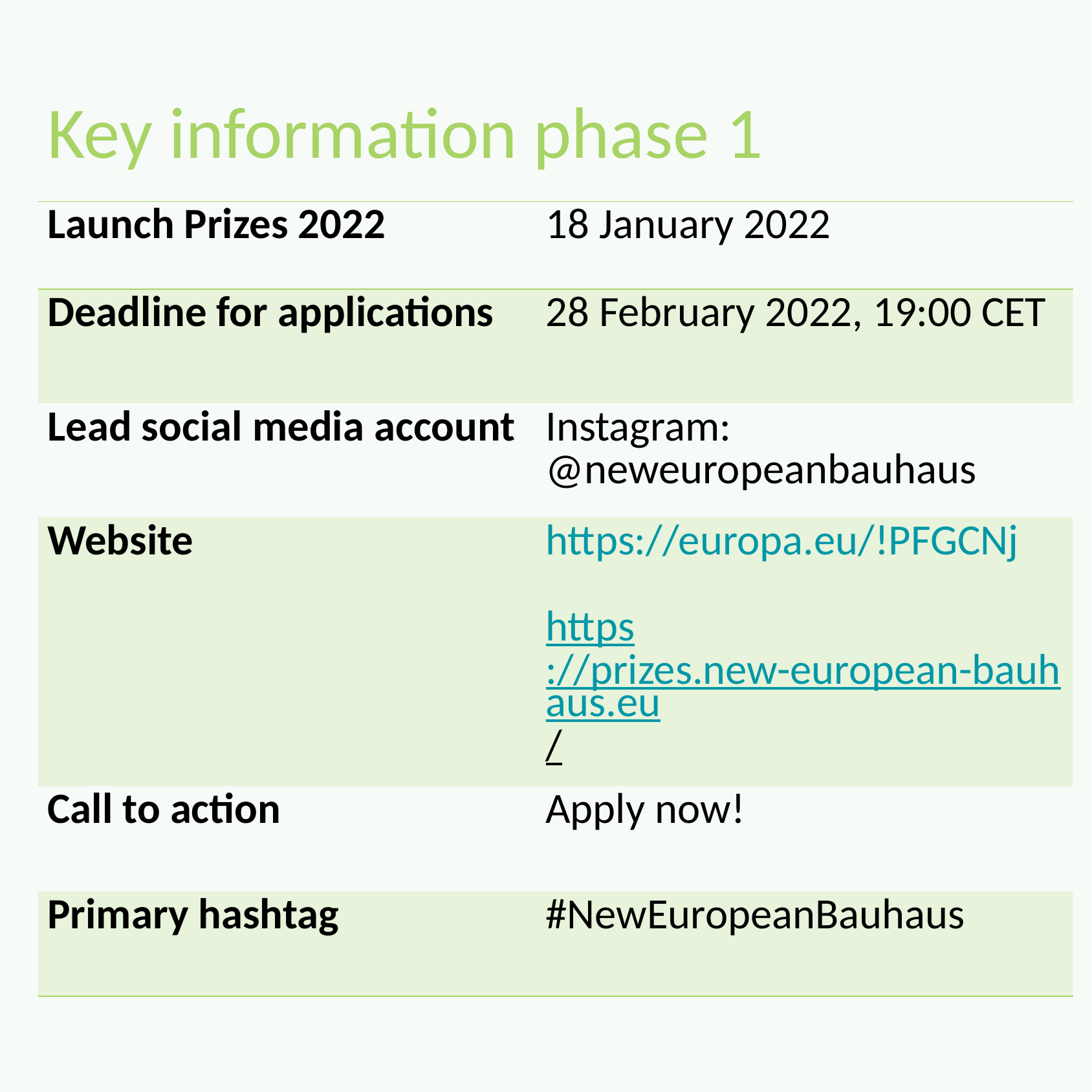

Key information phase 1
| Launch Prizes 2022 | 18 January 2022 |
| --- | --- |
| Deadline for applications | 28 February 2022, 19:00 CET |
| Lead social media account | Instagram: @neweuropeanbauhaus |
| Website | https://europa.eu/!PFGCNj https://prizes.new-european-bauhaus.eu/ |
| Call to action | Apply now! |
| Primary hashtag | #NewEuropeanBauhaus |